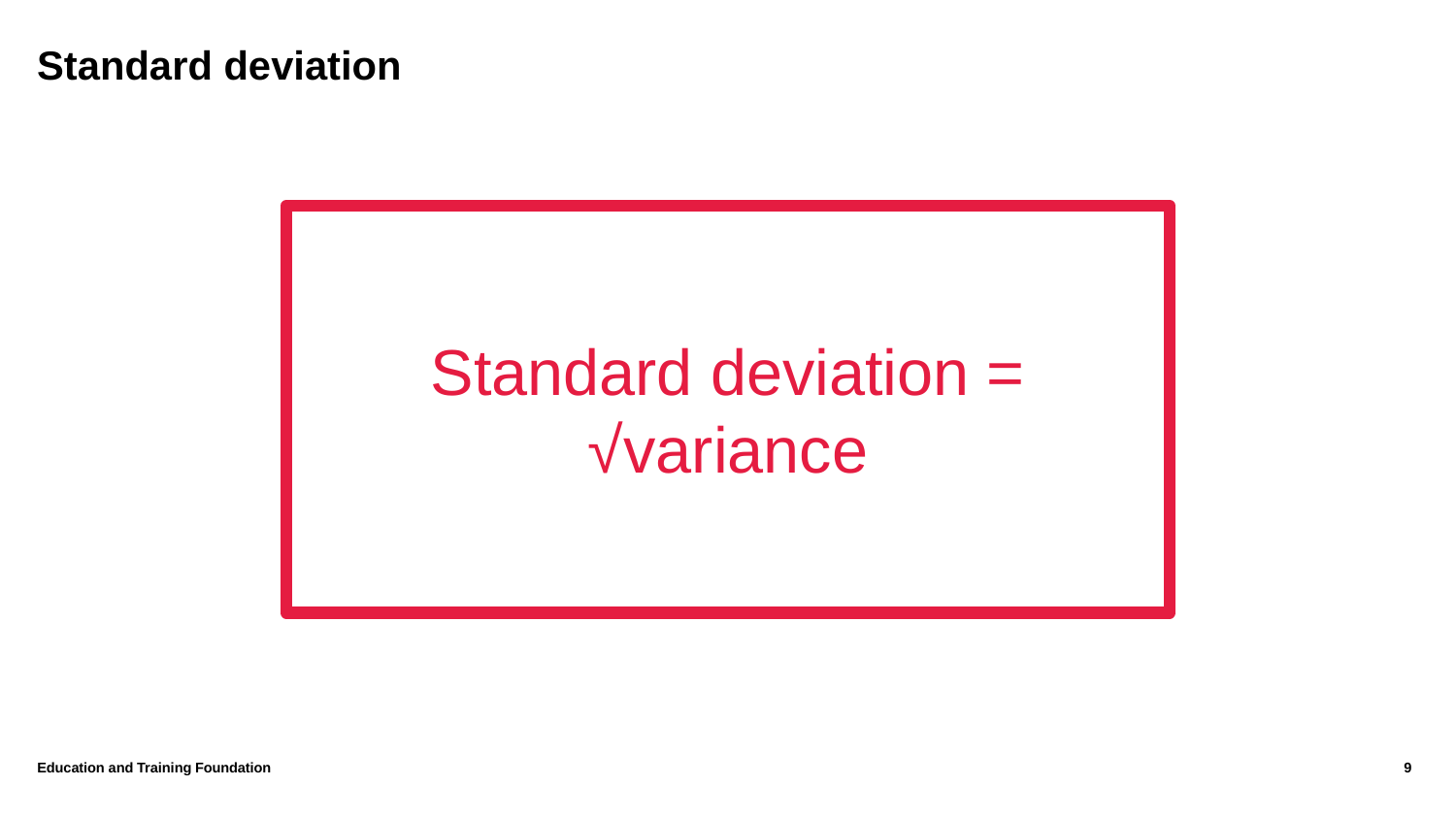

# Standard deviation

Standard deviation = √variance
Education and Training Foundation
9